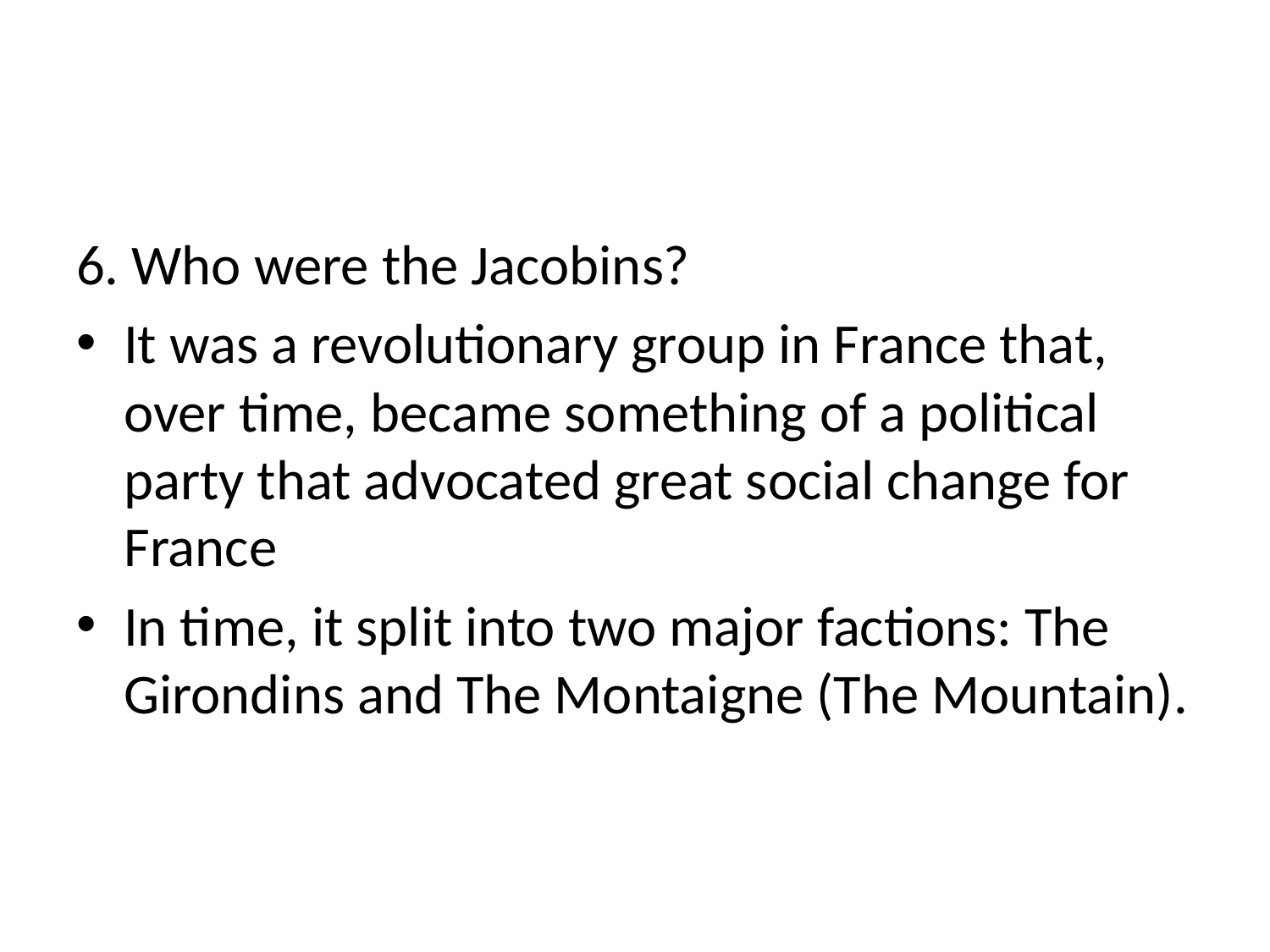

#
6. Who were the Jacobins?
It was a revolutionary group in France that, over time, became something of a political party that advocated great social change for France
In time, it split into two major factions: The Girondins and The Montaigne (The Mountain).